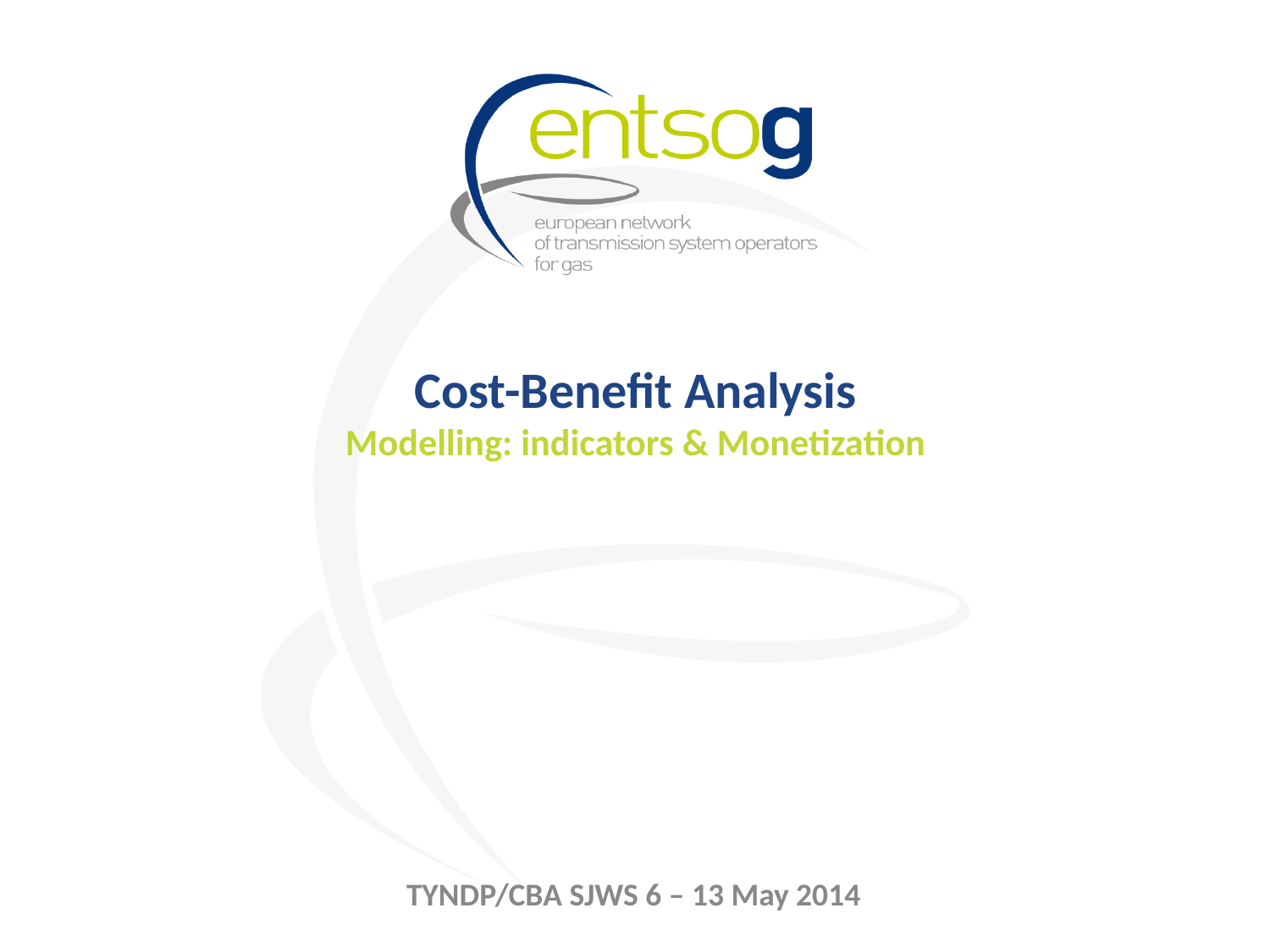

# Cost-Benefit Analysis Modelling: indicators & Monetization
TYNDP/CBA SJWS 6 – 13 May 2014